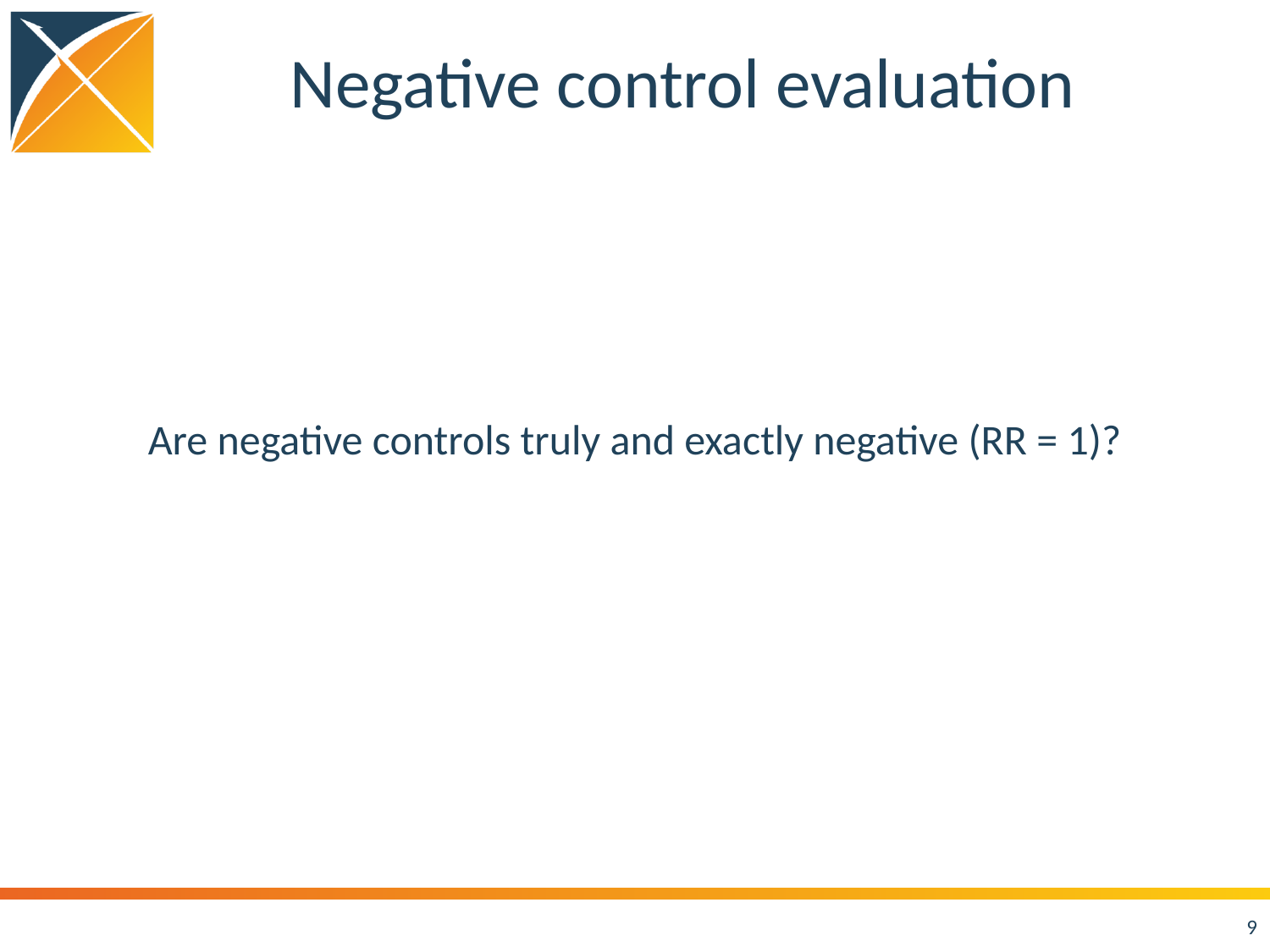

# Negative control evaluation

Are negative controls truly and exactly negative (RR = 1)?
9